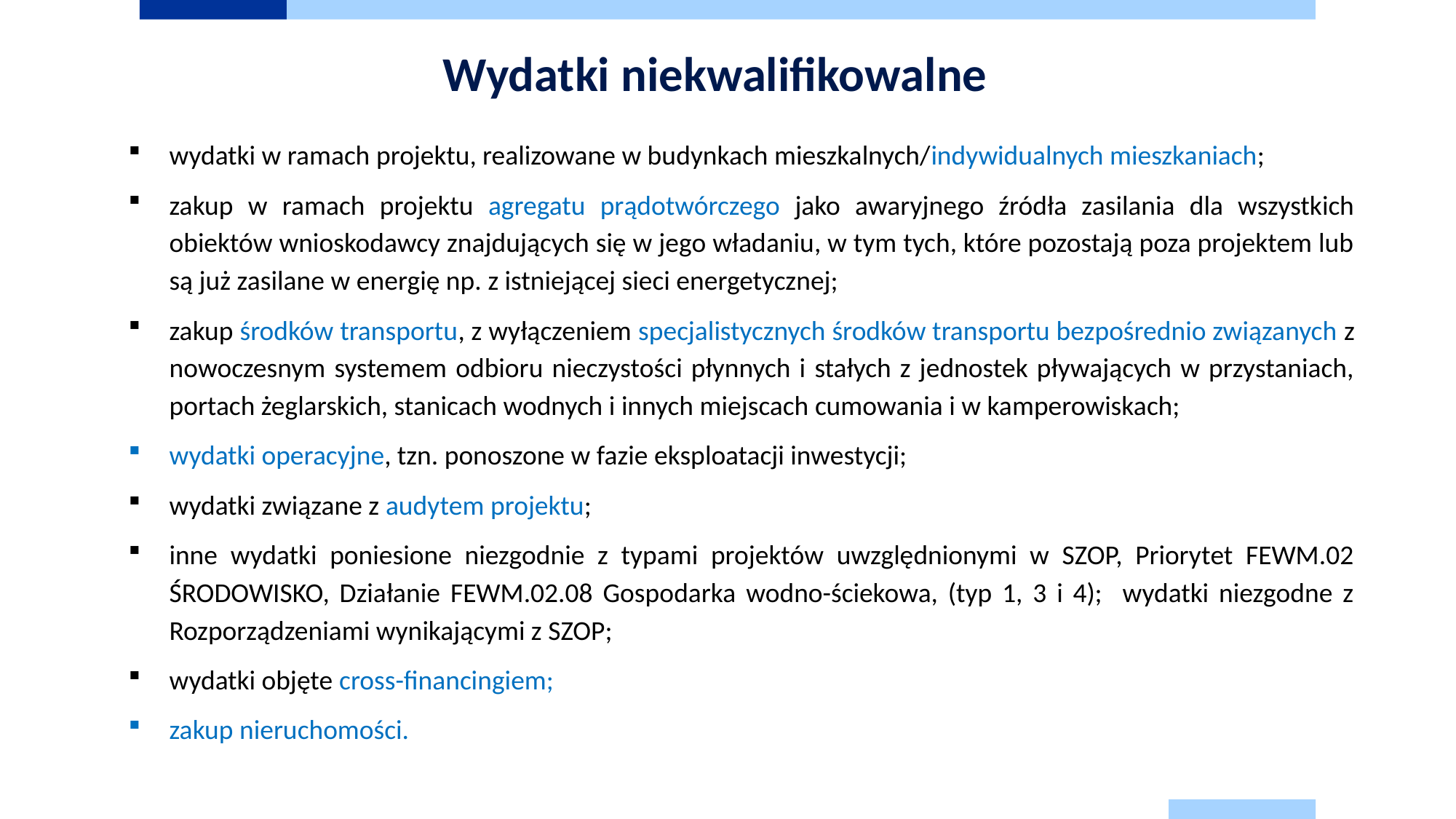

Wydatki niekwalifikowalne
wydatki w ramach projektu, realizowane w budynkach mieszkalnych/indywidualnych mieszkaniach;
zakup w ramach projektu agregatu prądotwórczego jako awaryjnego źródła zasilania dla wszystkich obiektów wnioskodawcy znajdujących się w jego władaniu, w tym tych, które pozostają poza projektem lub są już zasilane w energię np. z istniejącej sieci energetycznej;
zakup środków transportu, z wyłączeniem specjalistycznych środków transportu bezpośrednio związanych z nowoczesnym systemem odbioru nieczystości płynnych i stałych z jednostek pływających w przystaniach, portach żeglarskich, stanicach wodnych i innych miejscach cumowania i w kamperowiskach;
wydatki operacyjne, tzn. ponoszone w fazie eksploatacji inwestycji;
wydatki związane z audytem projektu;
inne wydatki poniesione niezgodnie z typami projektów uwzględnionymi w SZOP, Priorytet FEWM.02 ŚRODOWISKO, Działanie FEWM.02.08 Gospodarka wodno-ściekowa, (typ 1, 3 i 4);  wydatki niezgodne z Rozporządzeniami wynikającymi z SZOP;
wydatki objęte cross-financingiem;
zakup nieruchomości.